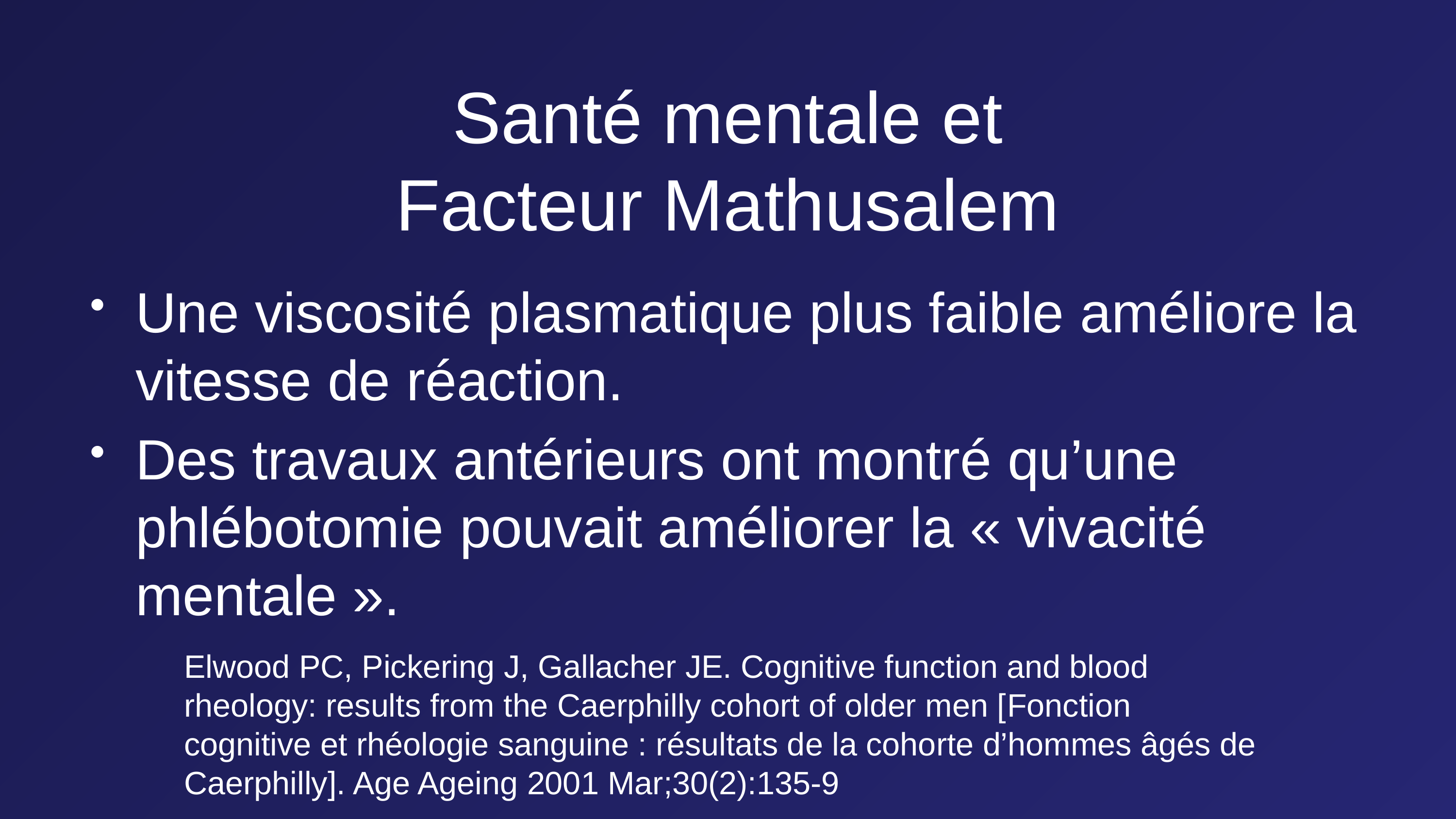

# Santé mentale et Facteur Mathusalem
Une viscosité plasmatique plus faible améliore la vitesse de réaction.
Des travaux antérieurs ont montré qu’une phlébotomie pouvait améliorer la « vivacité mentale ».
Elwood PC, Pickering J, Gallacher JE. Cognitive function and blood rheology: results from the Caerphilly cohort of older men [Fonction cognitive et rhéologie sanguine : résultats de la cohorte d’hommes âgés de Caerphilly]. Age Ageing 2001 Mar;30(2):135-9